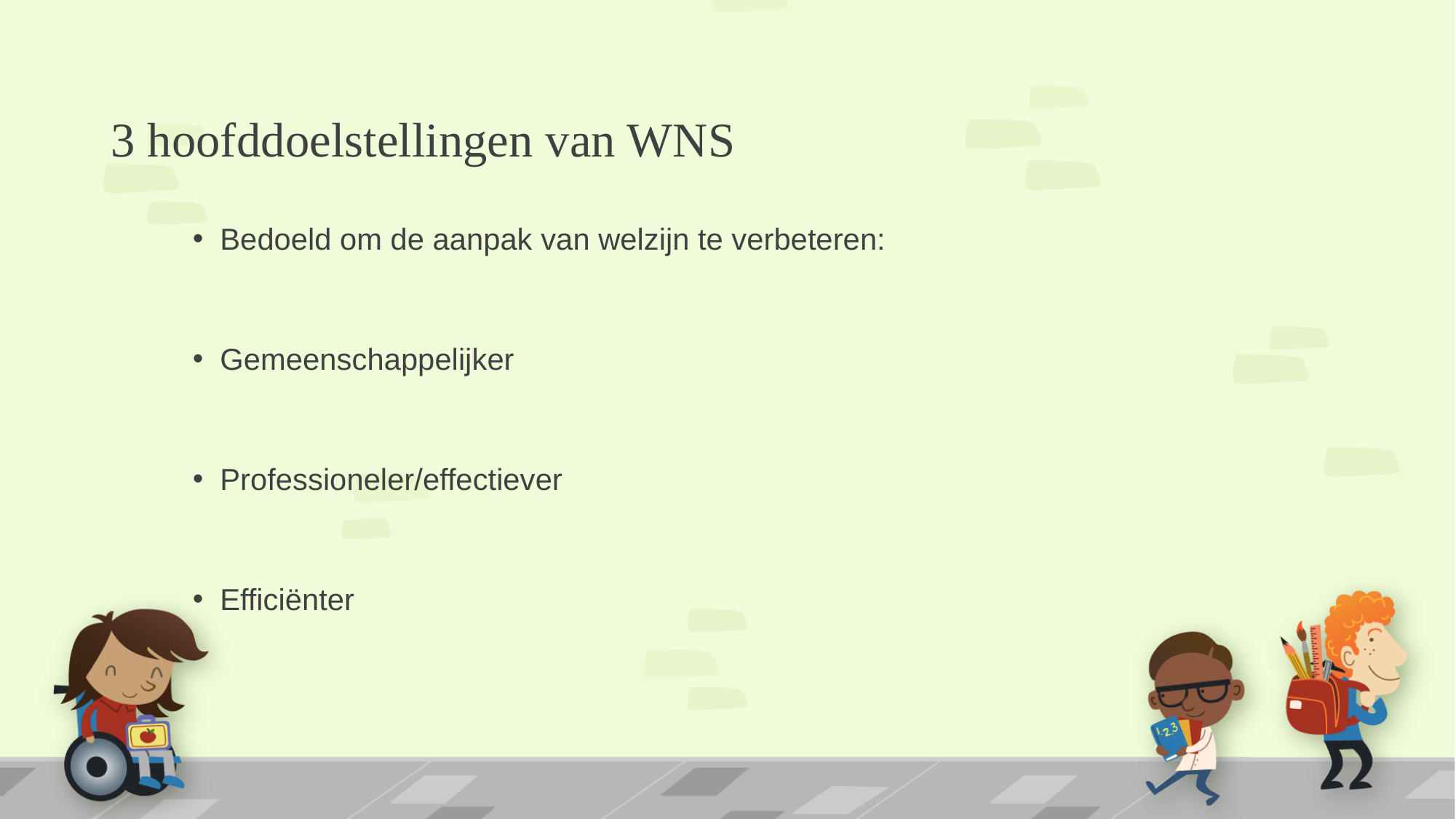

# 3 hoofddoelstellingen van WNS
Bedoeld om de aanpak van welzijn te verbeteren:

Gemeenschappelijker

Professioneler/effectiever

Efficiënter